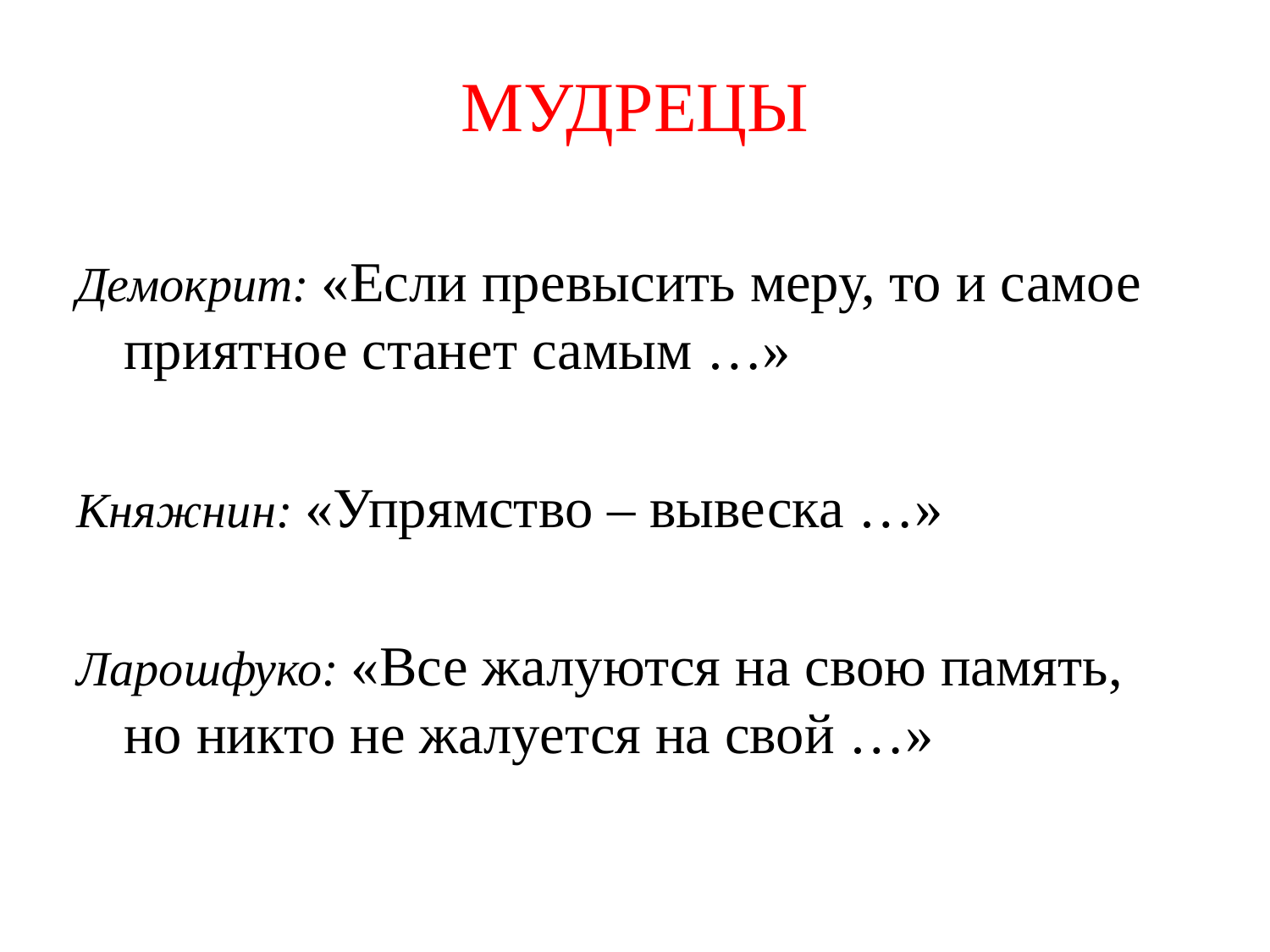

# МУДРЕЦЫ

Демокрит: «Если превысить меру, то и самое приятное станет самым …»

Княжнин: «Упрямство – вывеска …»

Ларошфуко: «Все жалуются на свою память, но никто не жалуется на свой …»